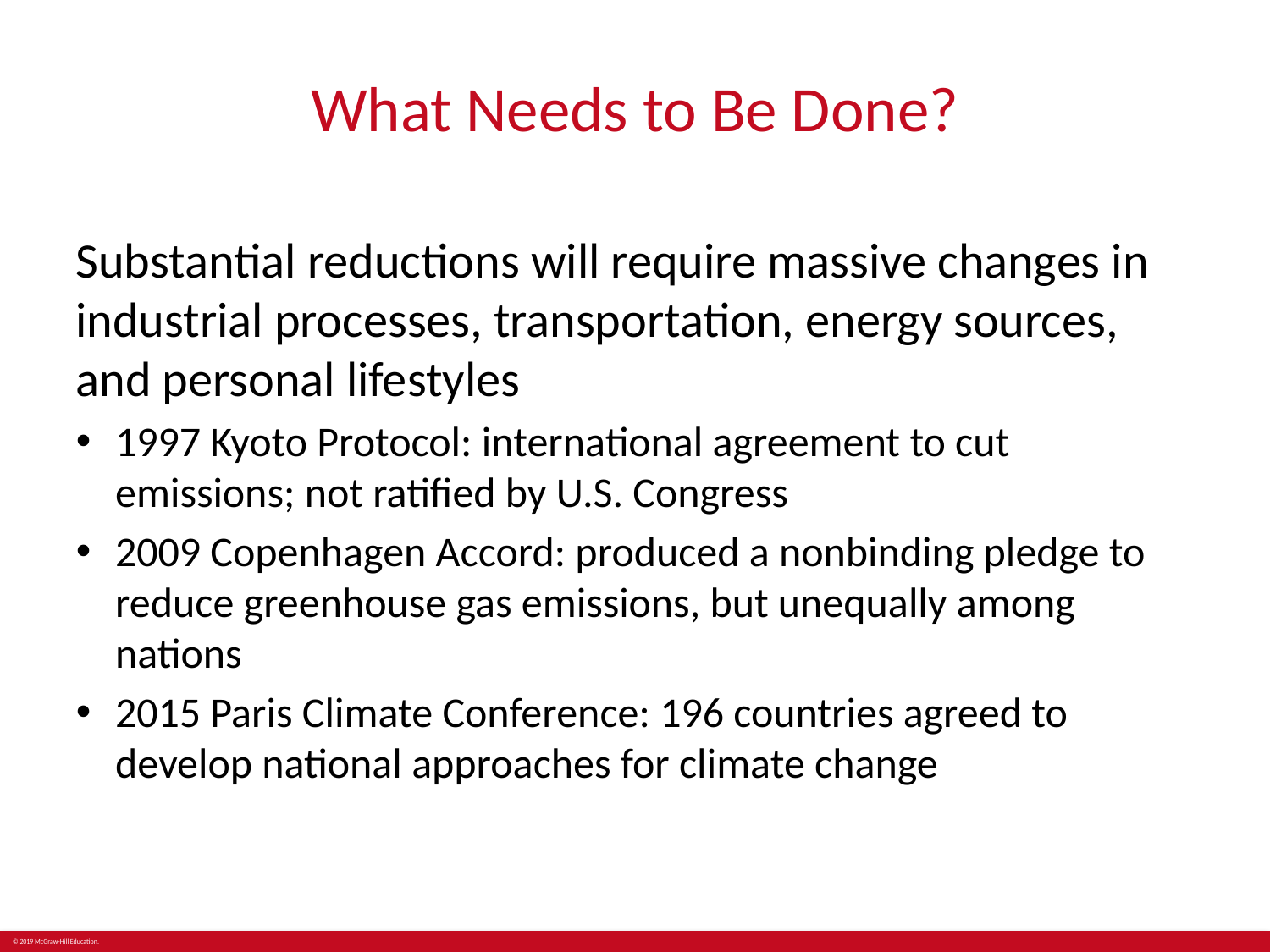

# What Needs to Be Done?
Substantial reductions will require massive changes in industrial processes, transportation, energy sources, and personal lifestyles
1997 Kyoto Protocol: international agreement to cut emissions; not ratified by U.S. Congress
2009 Copenhagen Accord: produced a nonbinding pledge to reduce greenhouse gas emissions, but unequally among nations
2015 Paris Climate Conference: 196 countries agreed to develop national approaches for climate change